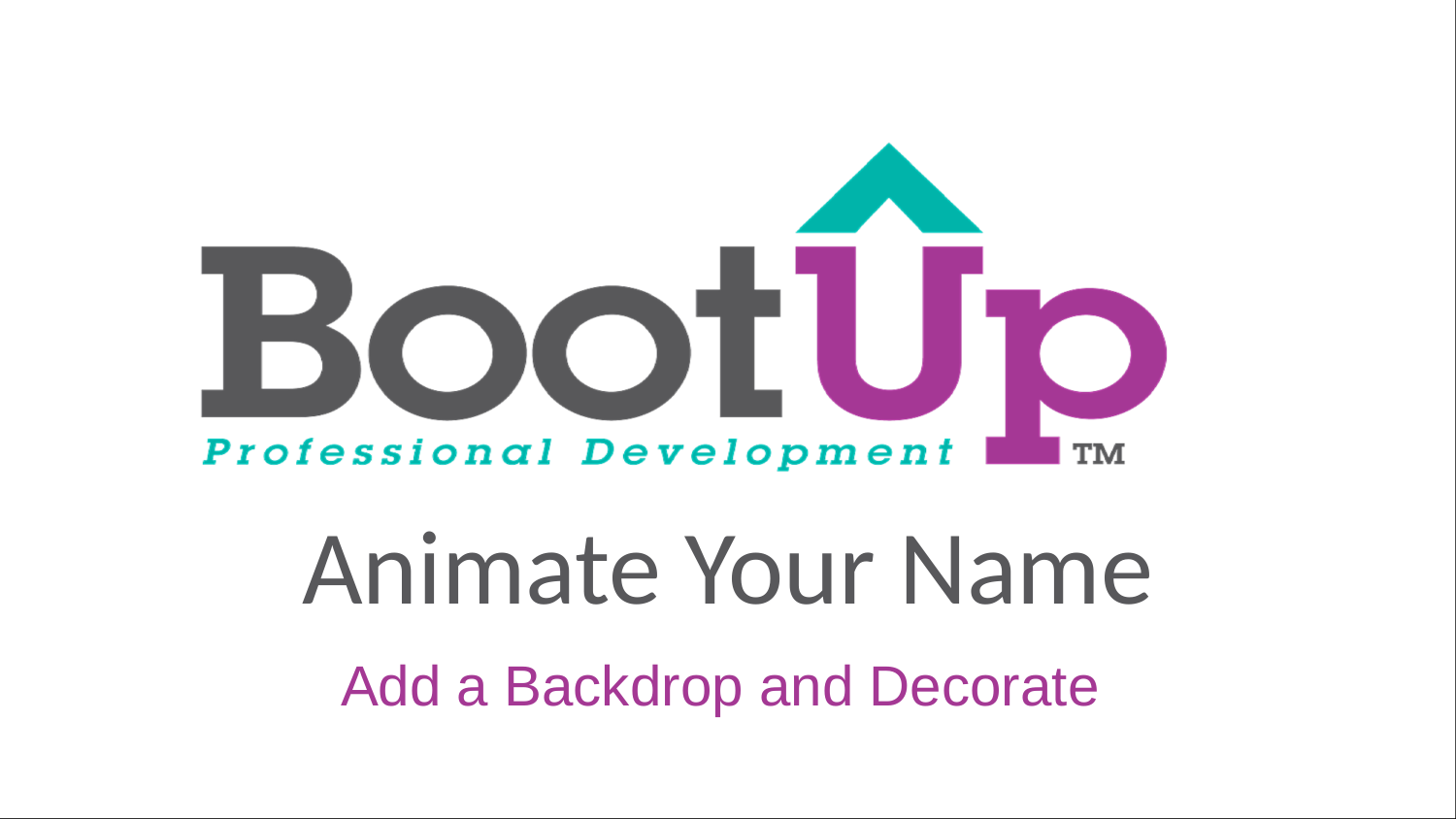

# Animate Your Name
Add a Backdrop and Decorate